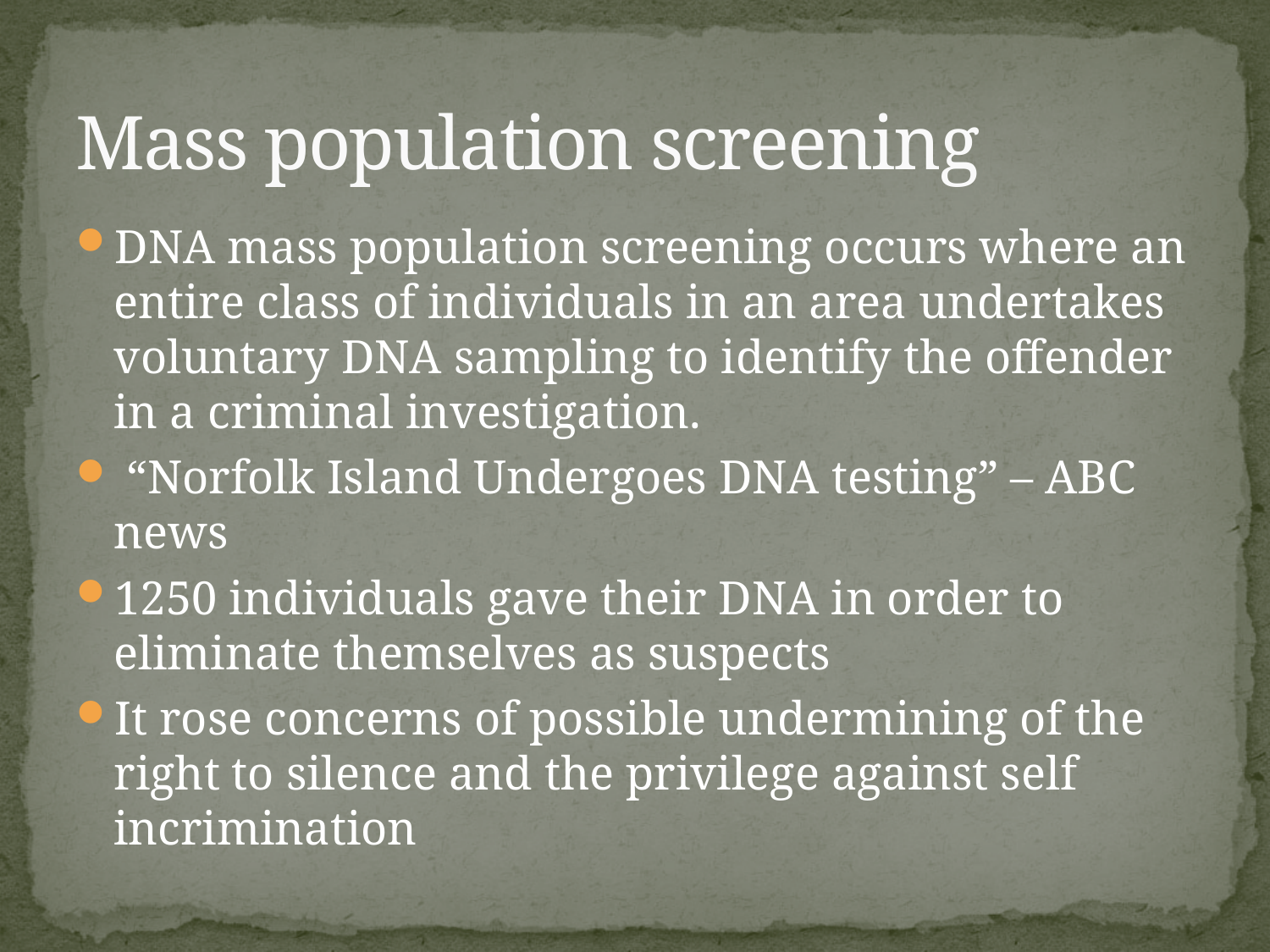

# Mass population screening
DNA mass population screening occurs where an entire class of individuals in an area undertakes voluntary DNA sampling to identify the offender in a criminal investigation.
 “Norfolk Island Undergoes DNA testing” – ABC news
1250 individuals gave their DNA in order to eliminate themselves as suspects
It rose concerns of possible undermining of the right to silence and the privilege against self incrimination